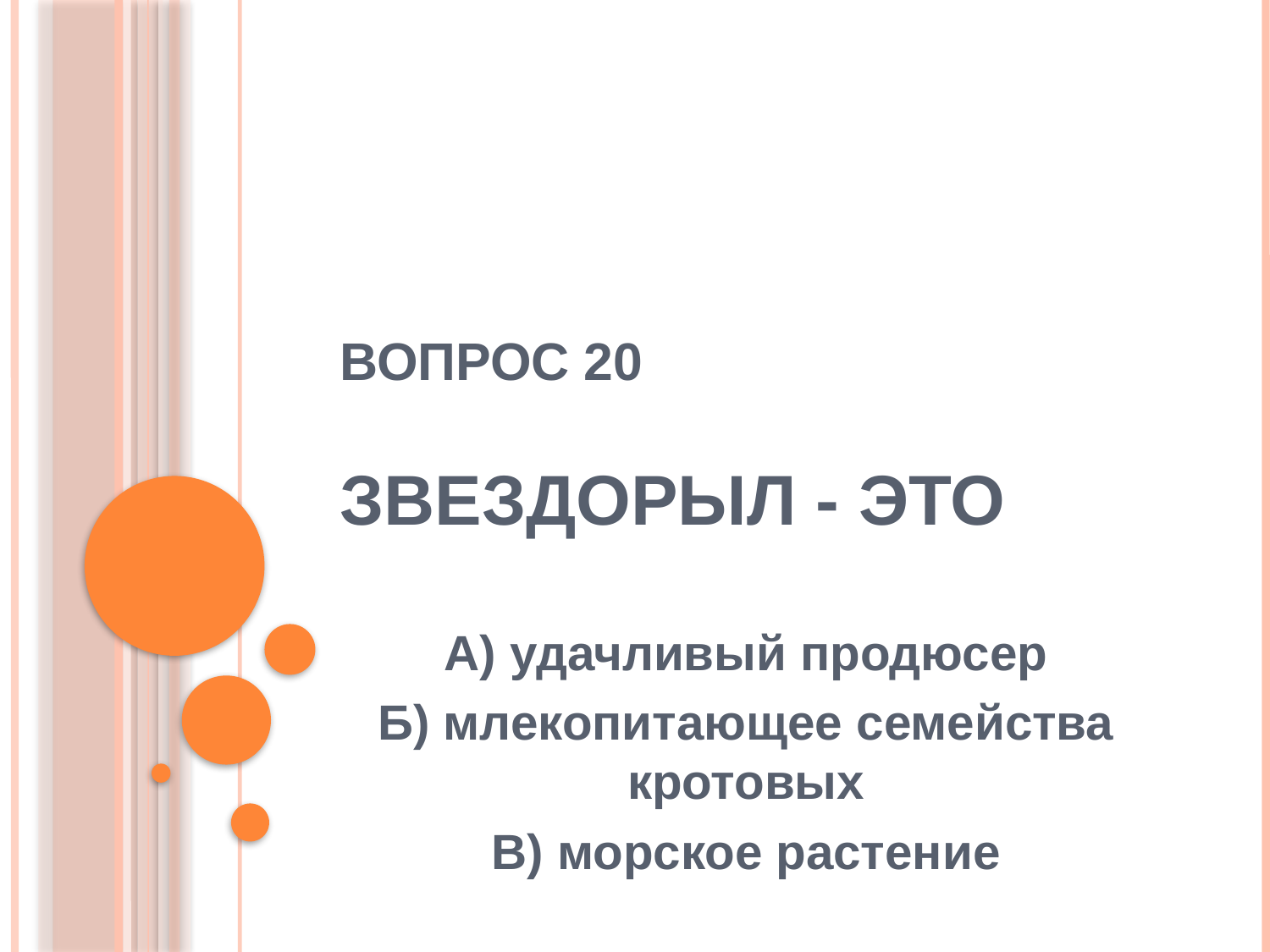

# Вопрос 20 Звездорыл - это
А) удачливый продюсер
Б) млекопитающее семейства кротовых
В) морское растение